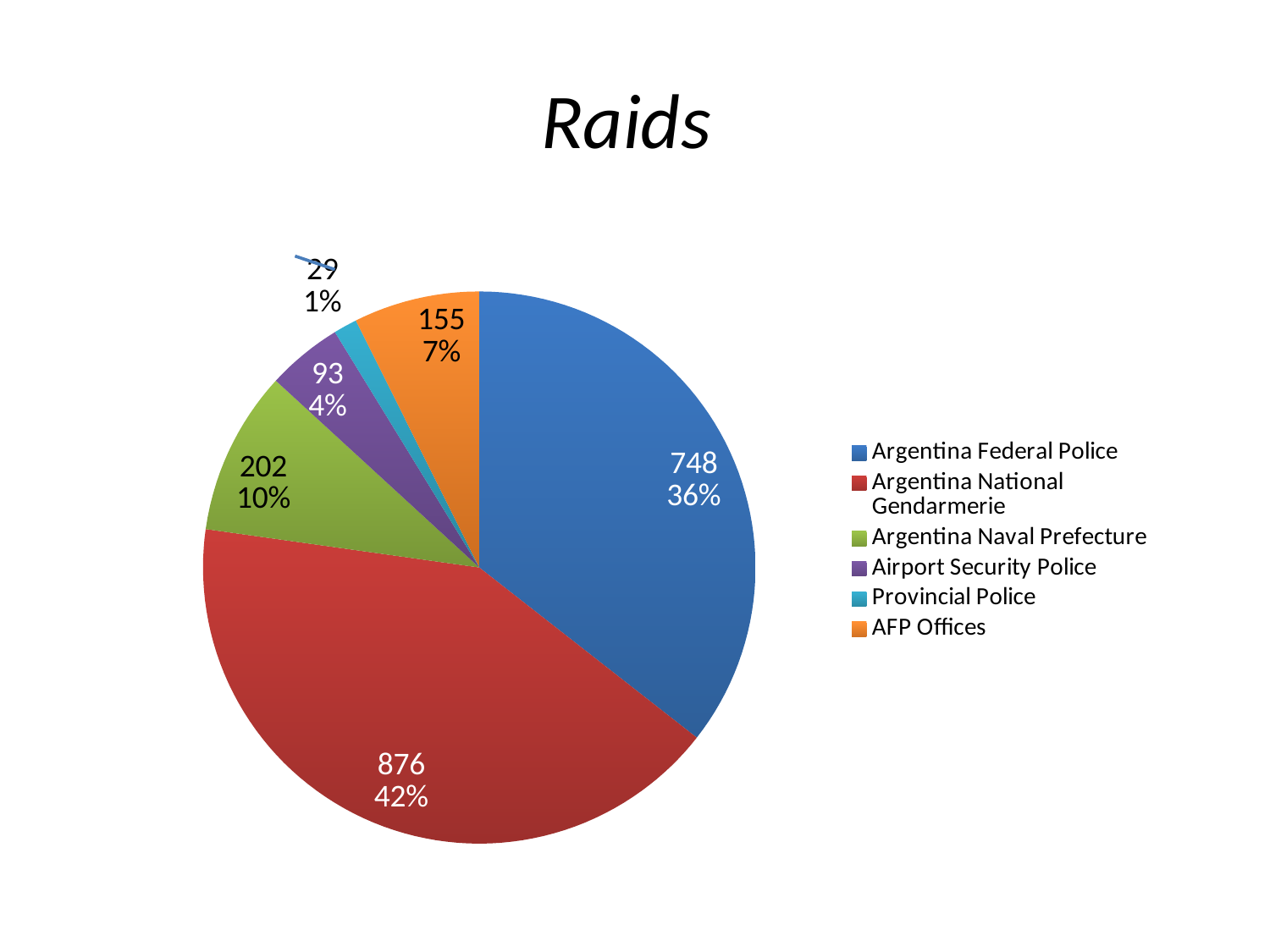

# Raids

### Chart

| Category |  |
|---|---|
| Argentina Federal Police | 748.0 |
| Argentina National Gendarmerie  | 876.0 |
| Argentina Naval Prefecture | 202.0 |
| Airport Security Police | 93.0 |
| Provincial Police | 29.0 |
| AFP Offices | 155.0 |